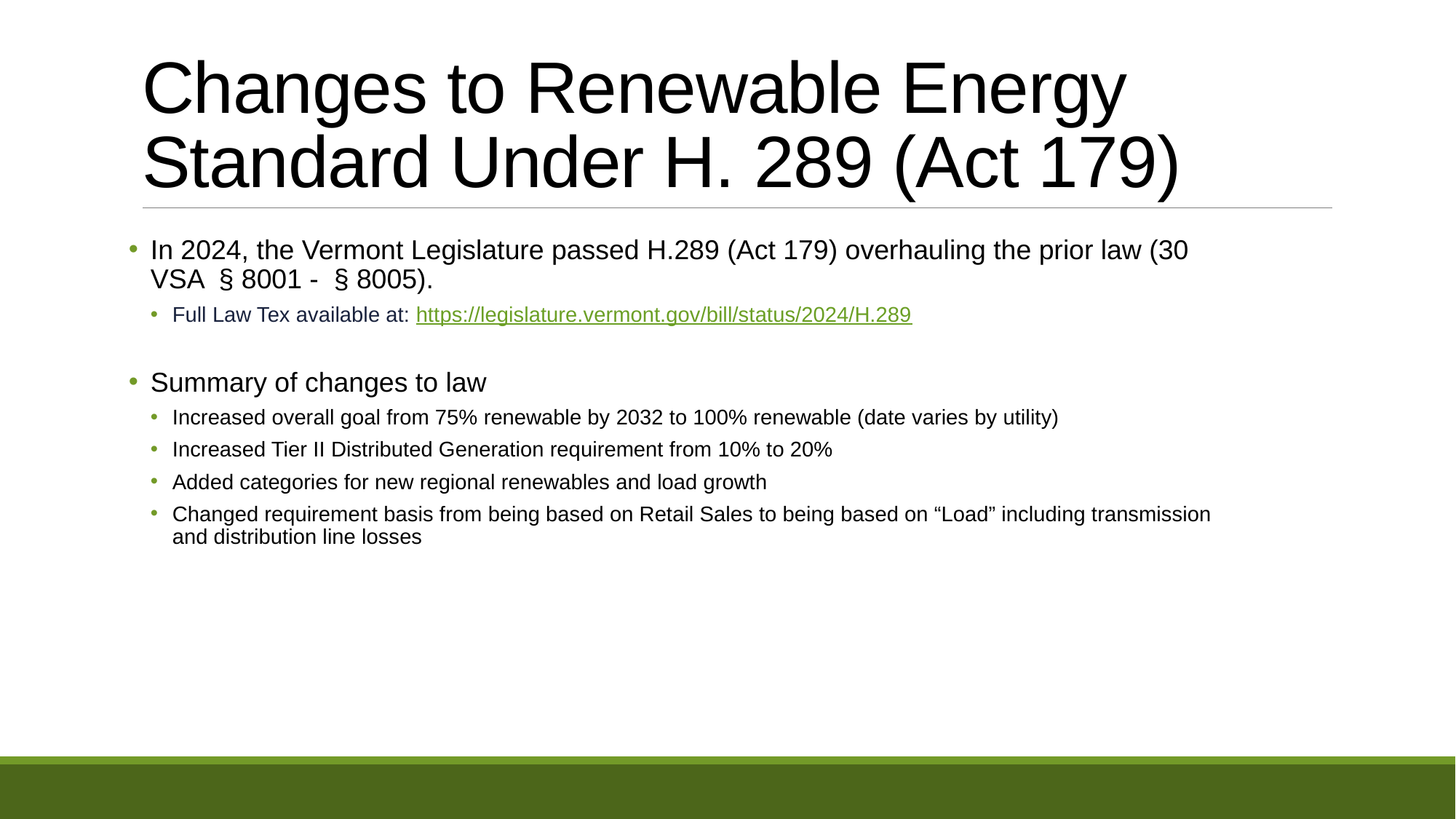

# Changes to Renewable Energy Standard Under H. 289 (Act 179)
In 2024, the Vermont Legislature passed H.289 (Act 179) overhauling the prior law (30 VSA  § 8001 -  § 8005).
Full Law Tex available at: https://legislature.vermont.gov/bill/status/2024/H.289

Summary of changes to law
Increased overall goal from 75% renewable by 2032 to 100% renewable (date varies by utility)
Increased Tier II Distributed Generation requirement from 10% to 20%
Added categories for new regional renewables and load growth
Changed requirement basis from being based on Retail Sales to being based on “Load” including transmission and distribution line losses